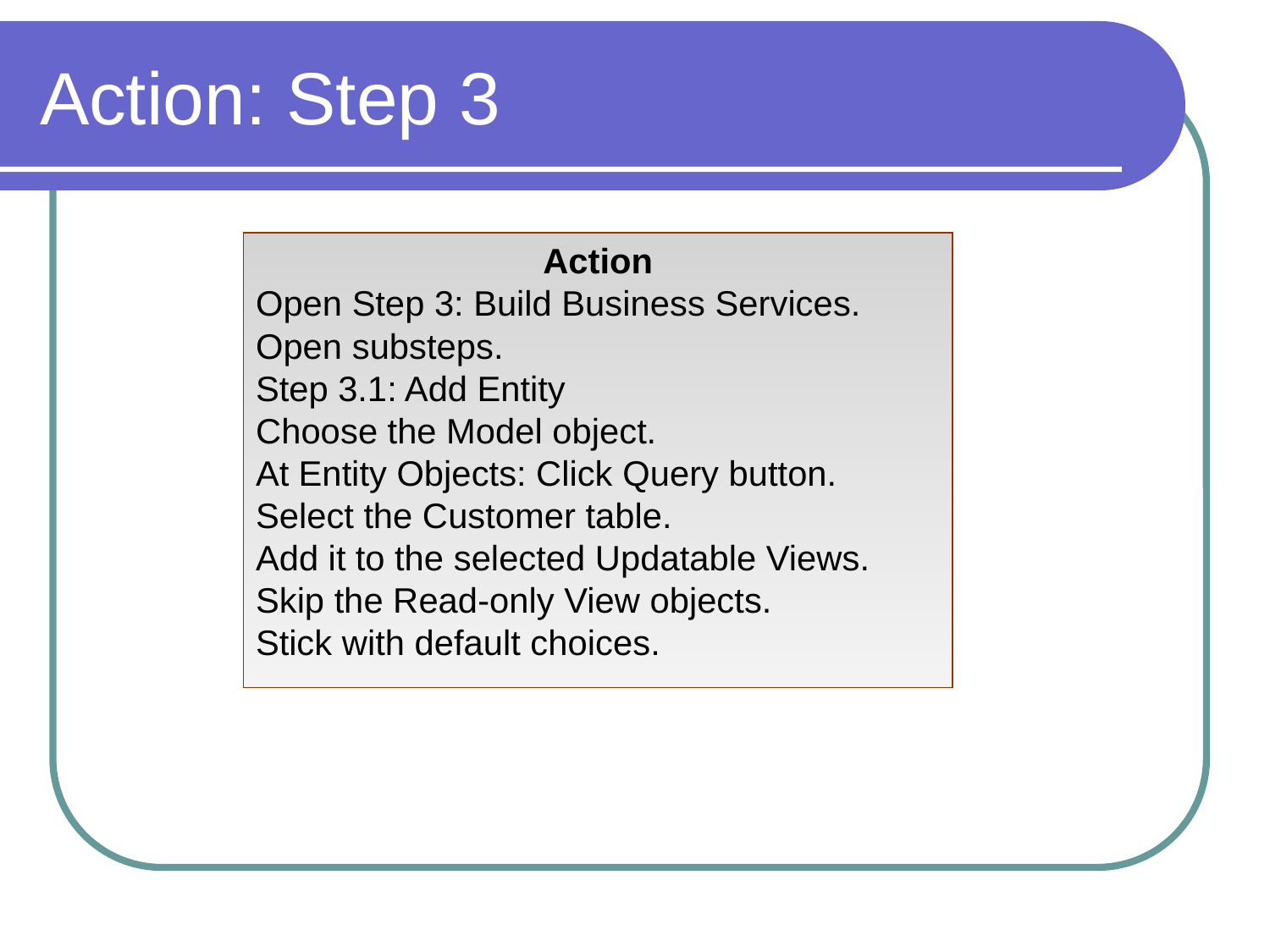

# Action: Step 3
Action
Open Step 3: Build Business Services.
Open substeps.
Step 3.1: Add Entity
Choose the Model object.
At Entity Objects: Click Query button.
Select the Customer table.
Add it to the selected Updatable Views.
Skip the Read-only View objects.
Stick with default choices.